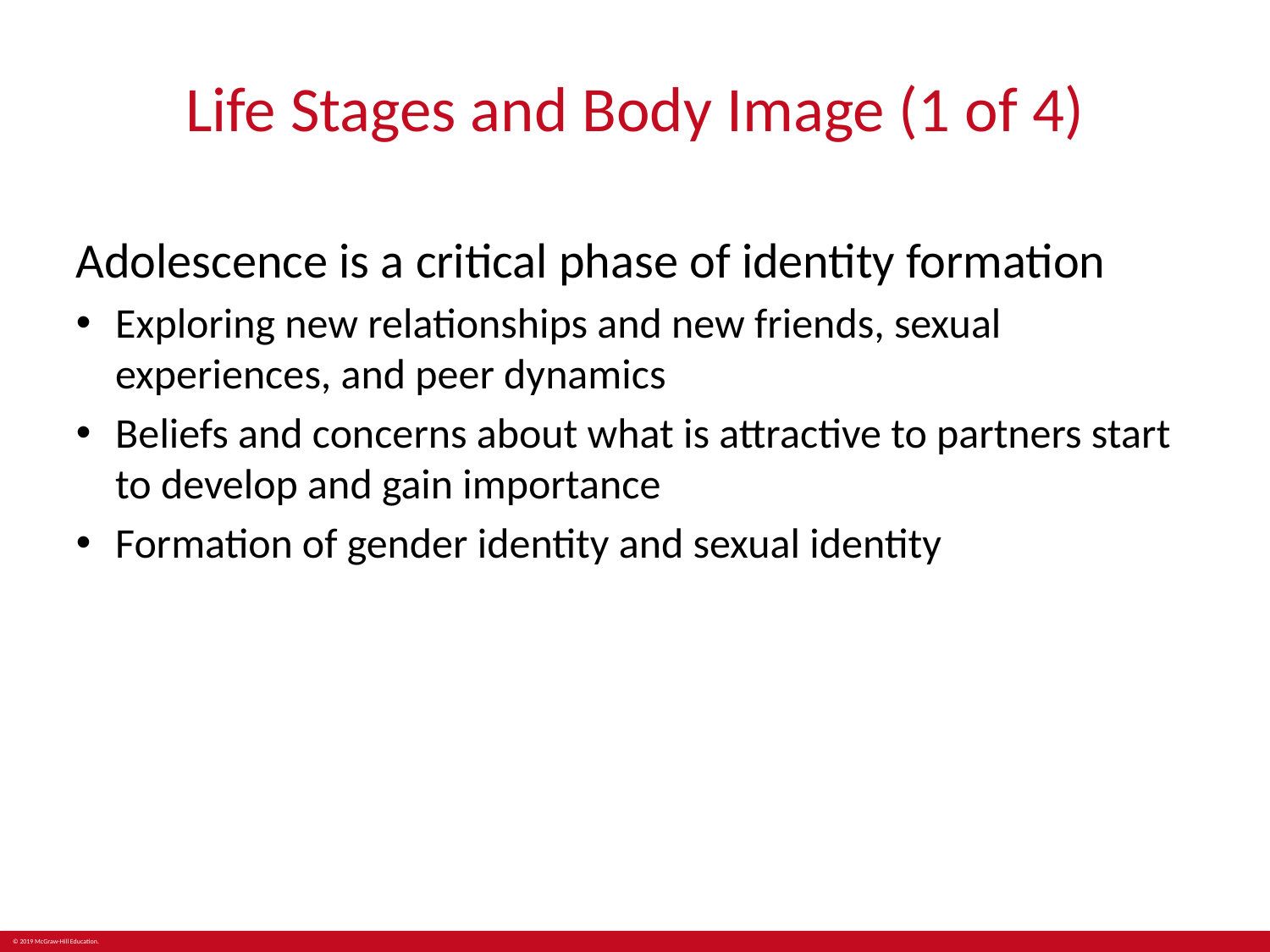

# Life Stages and Body Image (1 of 4)
Adolescence is a critical phase of identity formation
Exploring new relationships and new friends, sexual experiences, and peer dynamics
Beliefs and concerns about what is attractive to partners start to develop and gain importance
Formation of gender identity and sexual identity